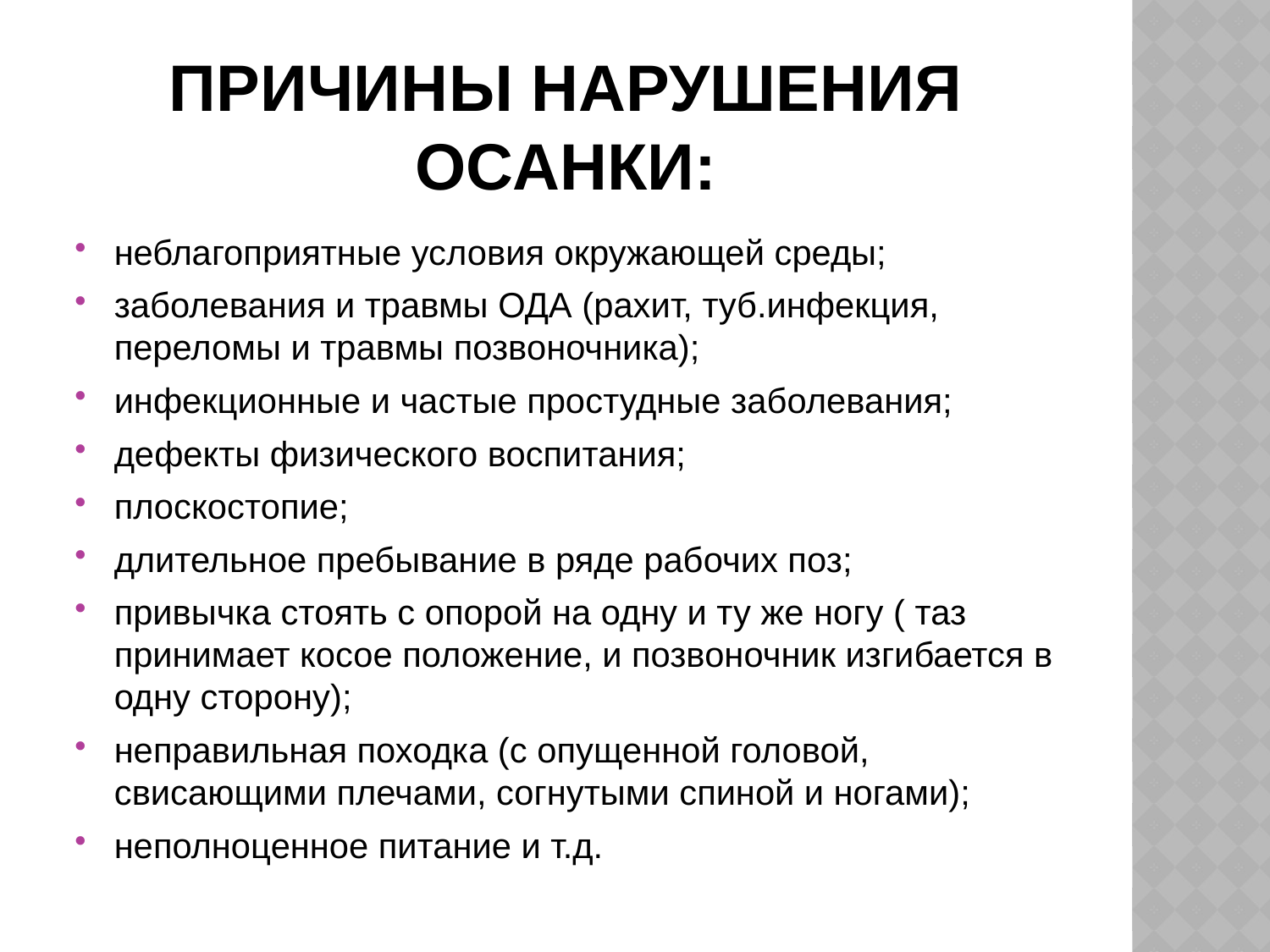

# Причины нарушения осанки:
неблагоприятные условия окружающей среды;
заболевания и травмы ОДА (рахит, туб.инфекция, переломы и травмы позвоночника);
инфекционные и частые простудные заболевания;
дефекты физического воспитания;
плоскостопие;
длительное пребывание в ряде рабочих поз;
привычка стоять с опорой на одну и ту же ногу ( таз принимает косое положение, и позвоночник изгибается в одну сторону);
неправильная походка (с опущенной головой, свисающими плечами, согнутыми спиной и ногами);
неполноценное питание и т.д.